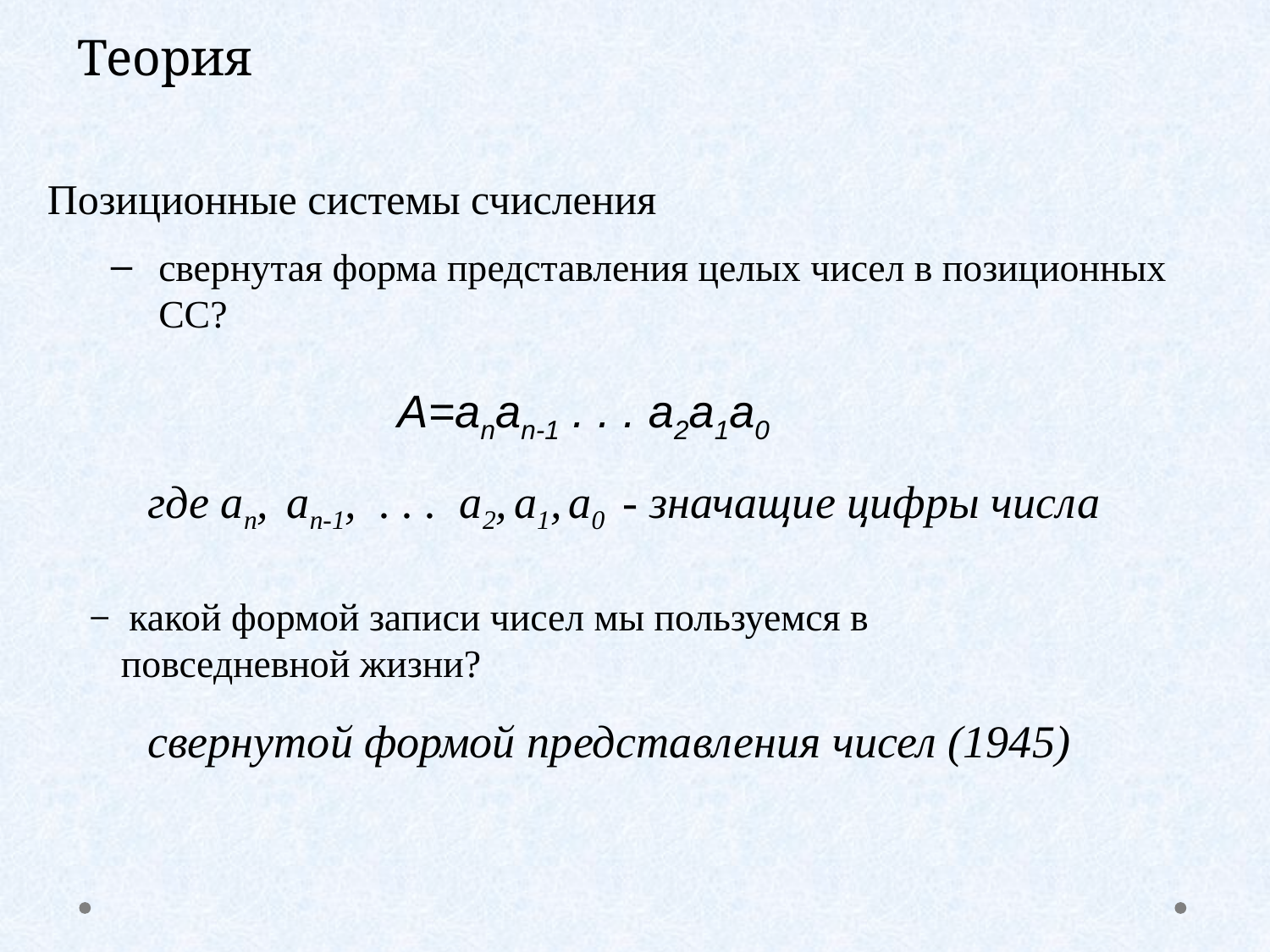

Теория
Позиционные системы счисления
свернутая форма представления целых чисел в позиционных СС?
A=anan-1 . . . a2a1a0
где an,  an-1,  . . .  a2, a1, a0  - значащие цифры числа
 какой формой записи чисел мы пользуемся в повседневной жизни?
свернутой формой представления чисел (1945)